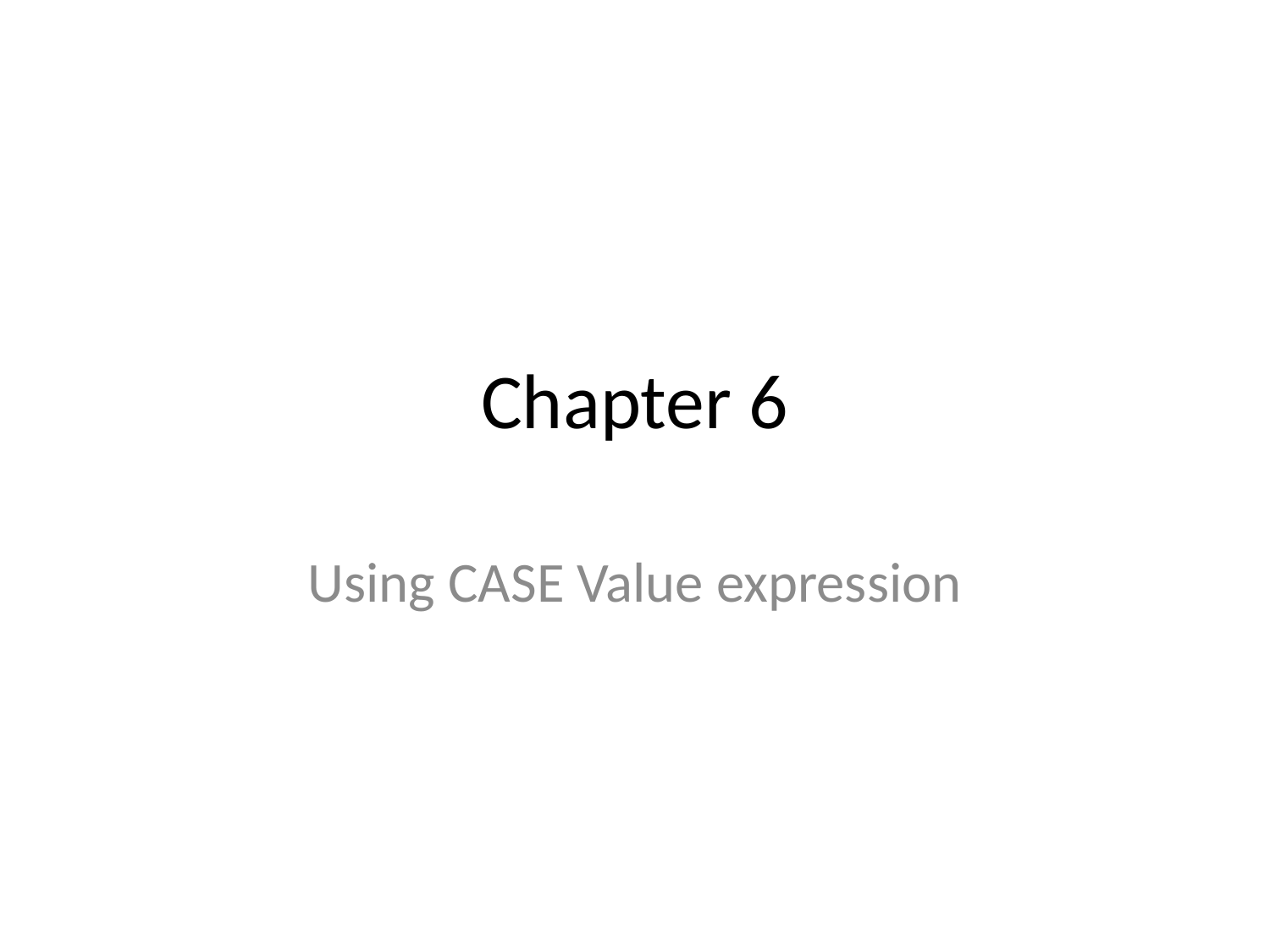

# Chapter 6
Using CASE Value expression